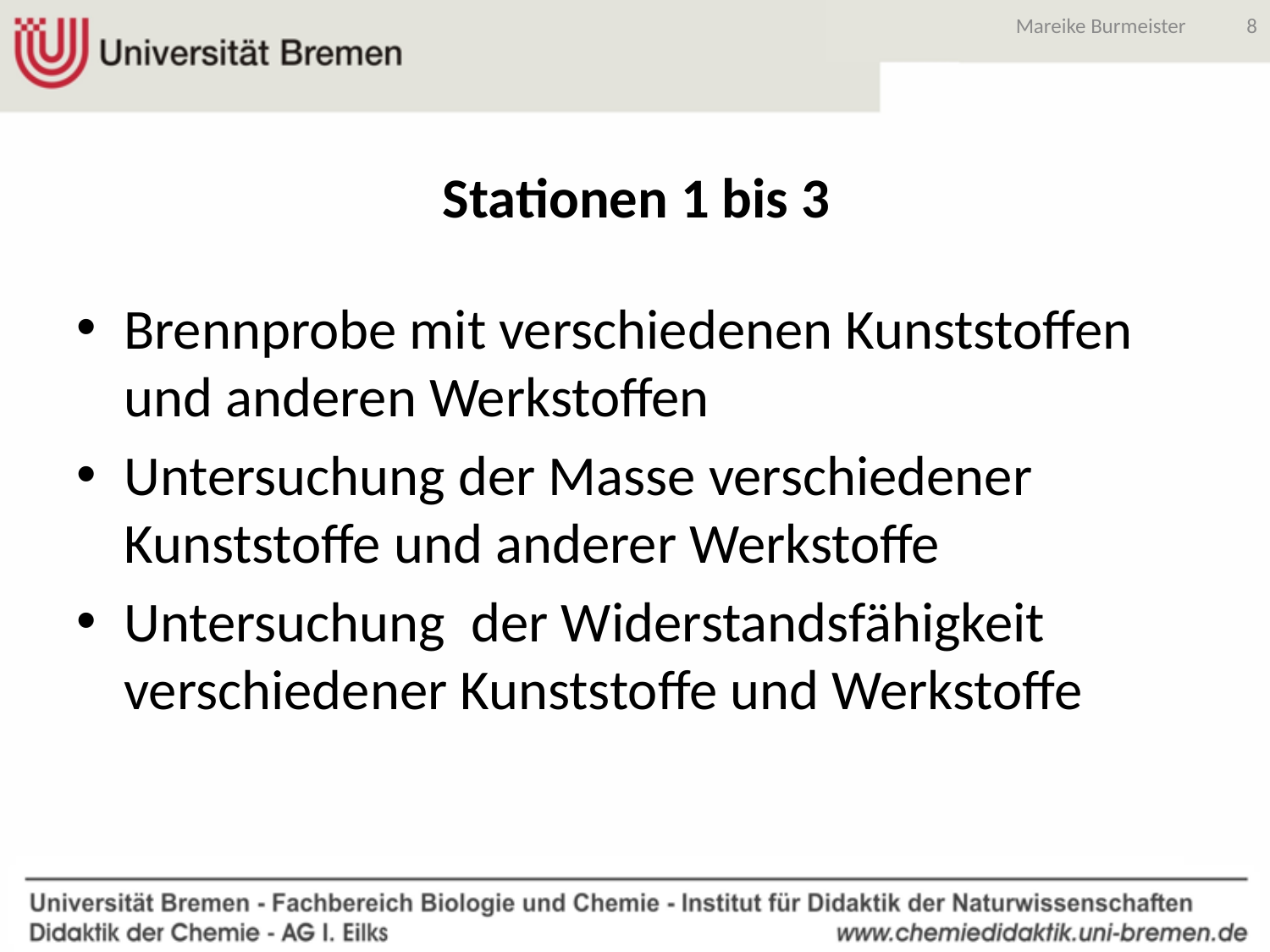

8
Mareike Burmeister
# Stationen 1 bis 3
Brennprobe mit verschiedenen Kunststoffen und anderen Werkstoffen
Untersuchung der Masse verschiedener Kunststoffe und anderer Werkstoffe
Untersuchung  der Widerstandsfähigkeit verschiedener Kunststoffe und Werkstoffe